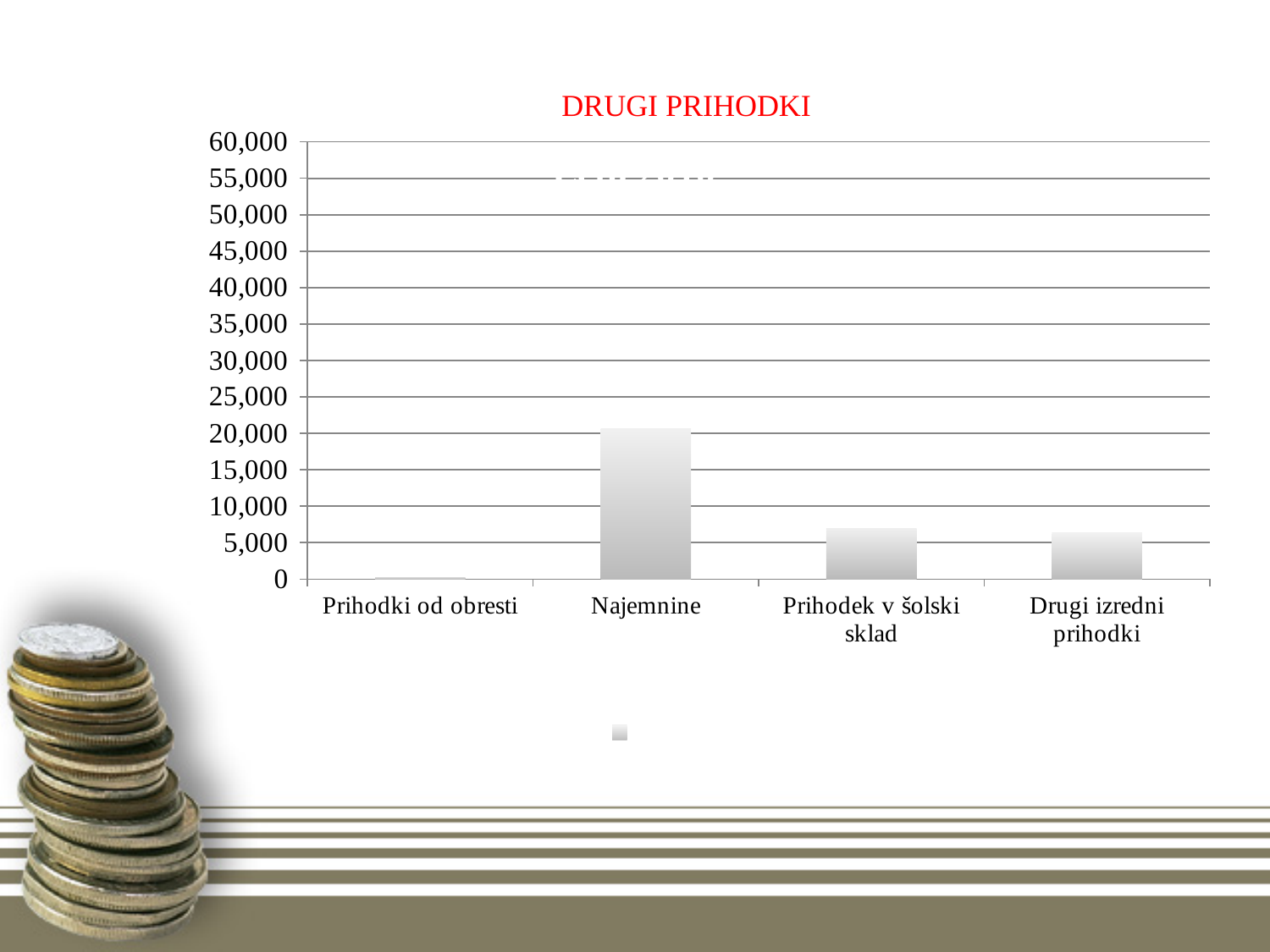

# DRUGI PRIHODKI

### Chart:

| Category | Leto 2010 |
|---|---|
| Prihodki od obresti | 217.89000000000001 |
| Najemnine | 20701.62 |
| Prihodek v šolski sklad | 6922.94 |
| Drugi izredni prihodki | 6358.26 |